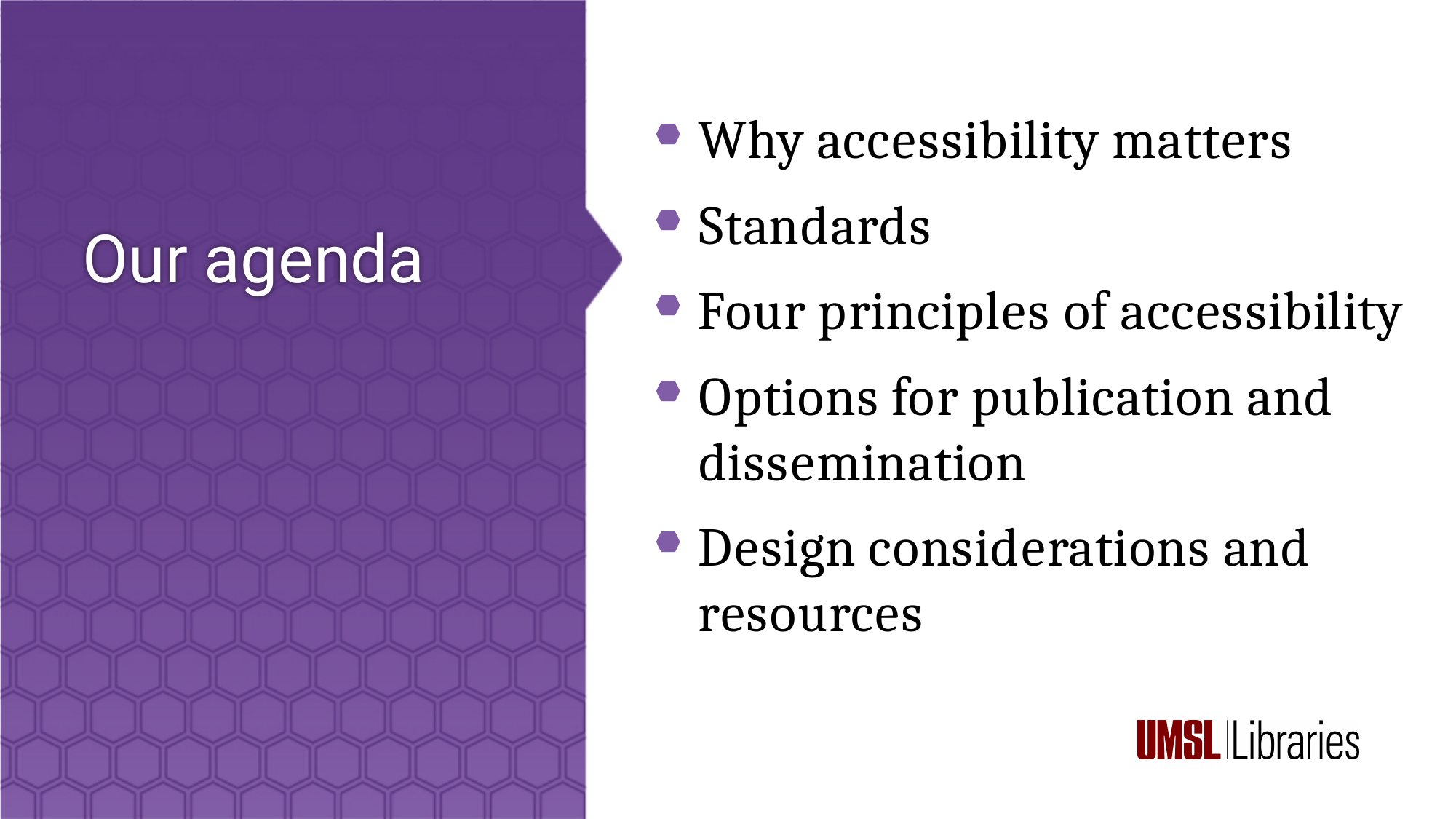

Why accessibility matters
Standards
Four principles of accessibility
Options for publication and dissemination
Design considerations and resources
# Our agenda